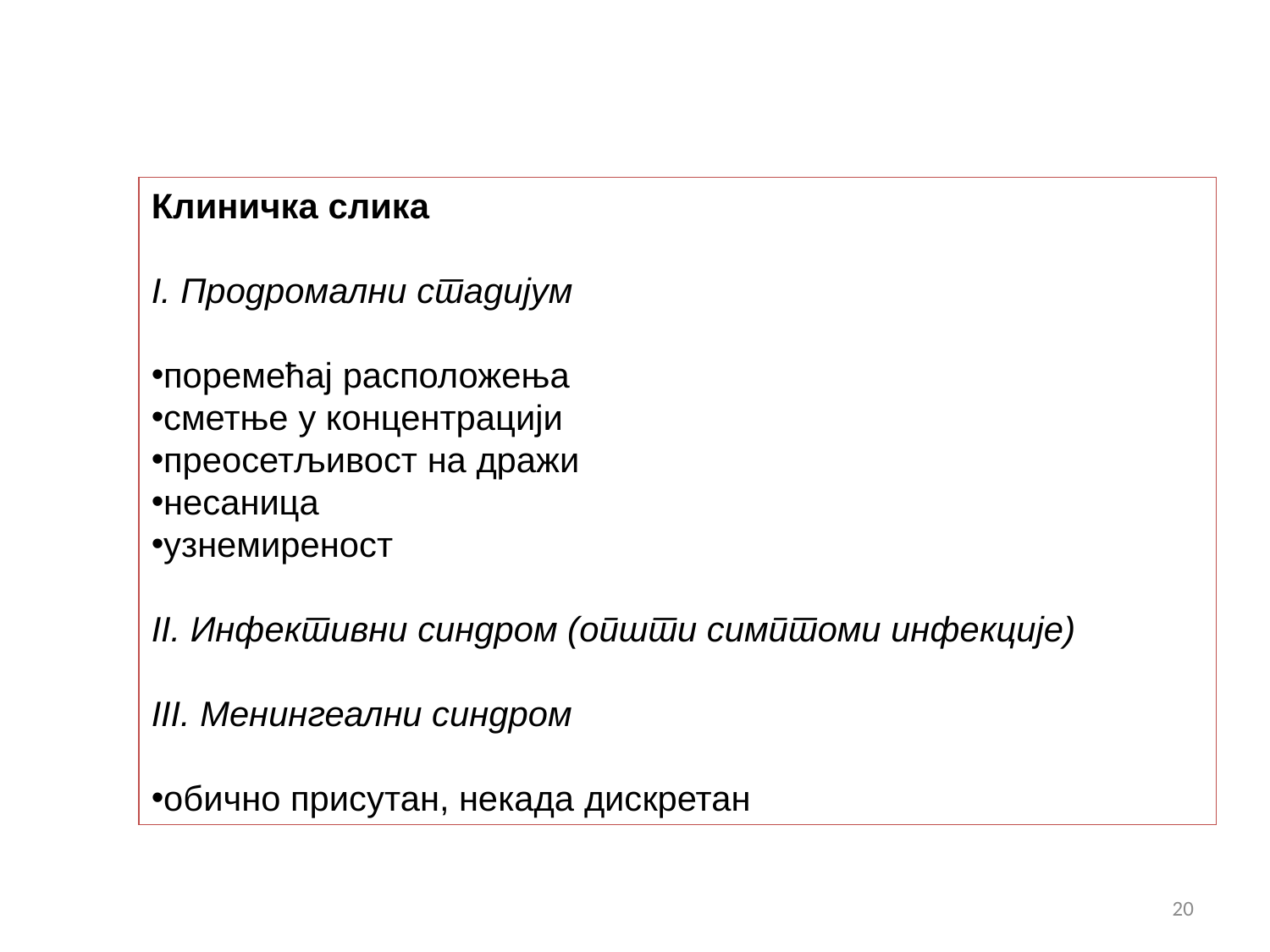

Клиничка слика

I. Продромални стадијум

поремећај расположења
сметње у концентрацији
преосетљивост на дражи
несаница
узнемиреност

II. Инфективни синдром (општи симптоми инфекције)

III. Менингеални синдром

обично присутан, некада дискретан
20